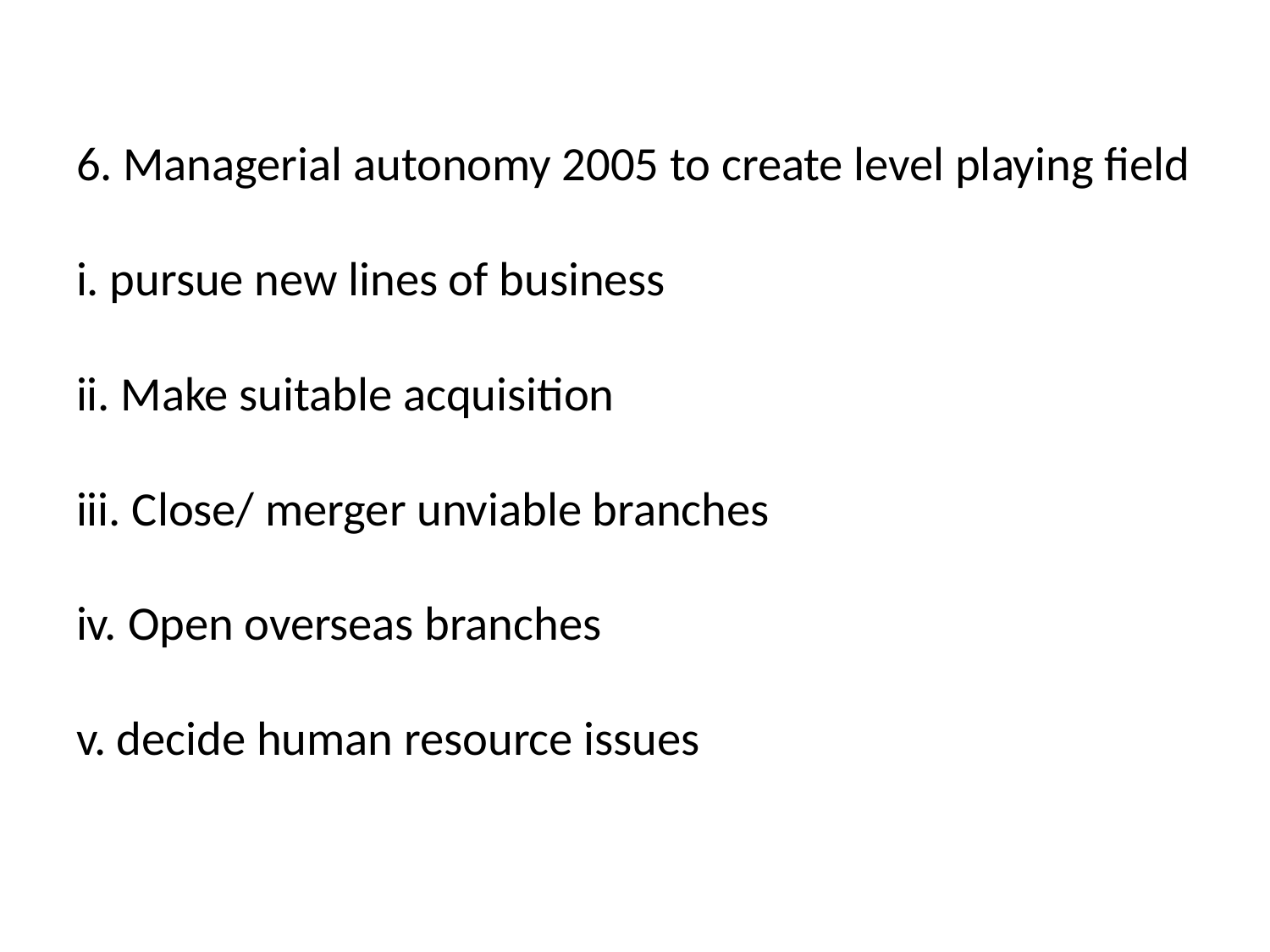

# 6. Managerial autonomy 2005 to create level playing field i. pursue new lines of business ii. Make suitable acquisition iii. Close/ merger unviable branches iv. Open overseas branches v. decide human resource issues